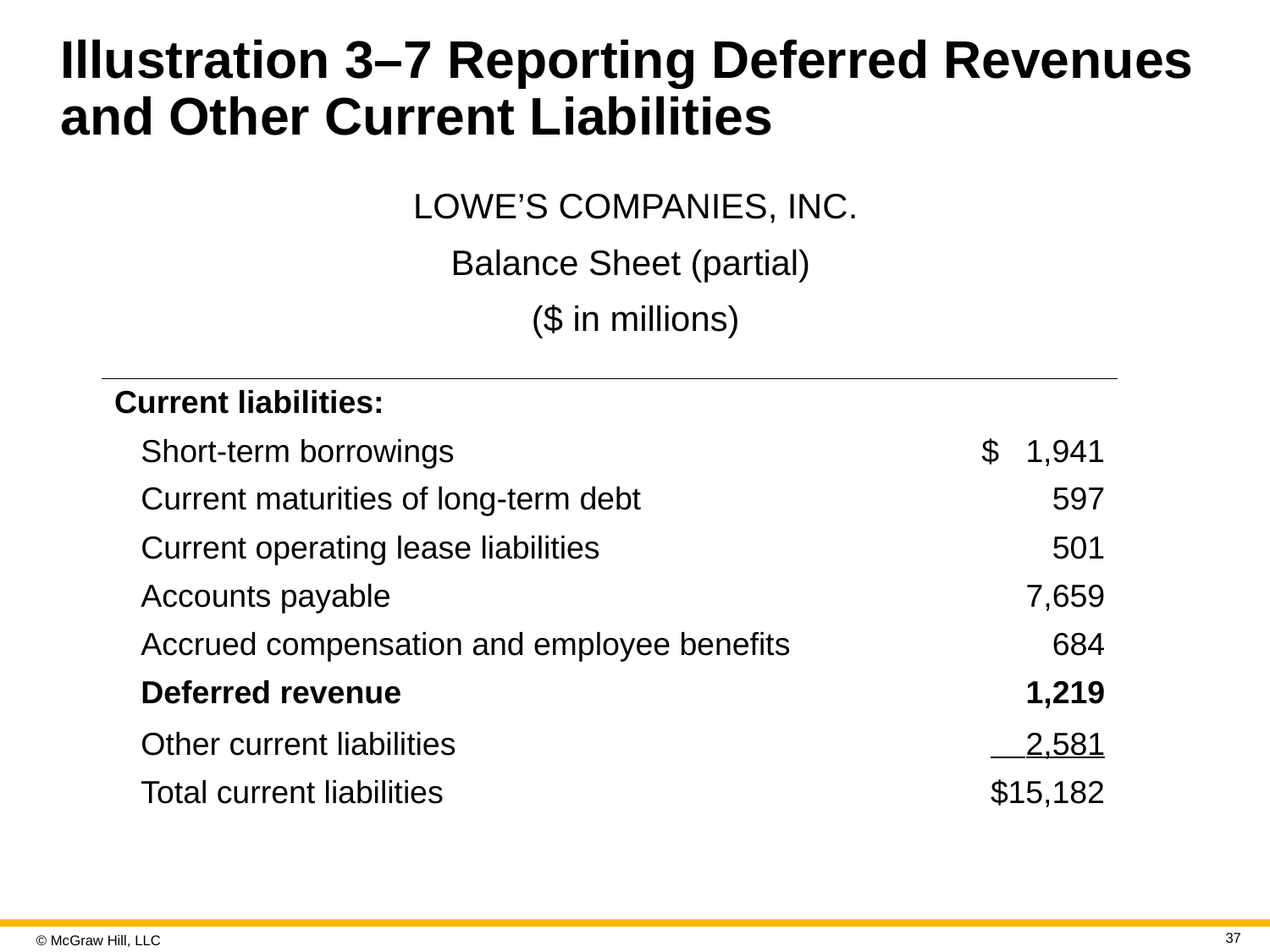

# Illustration 3–7 Reporting Deferred Revenues and Other Current Liabilities
LOWE’S COMPANIES, INC.
Balance Sheet (partial)
($ in millions)
| Current liabilities: |  |
| --- | --- |
| Short-term borrowings | $ 1,941 |
| Current maturities of long-term debt | 597 |
| Current operating lease liabilities | 501 |
| Accounts payable | 7,659 |
| Accrued compensation and employee benefits | 684 |
| Deferred revenue | 1,219 |
| Other current liabilities | 2,581 |
| Total current liabilities | $15,182 |
37